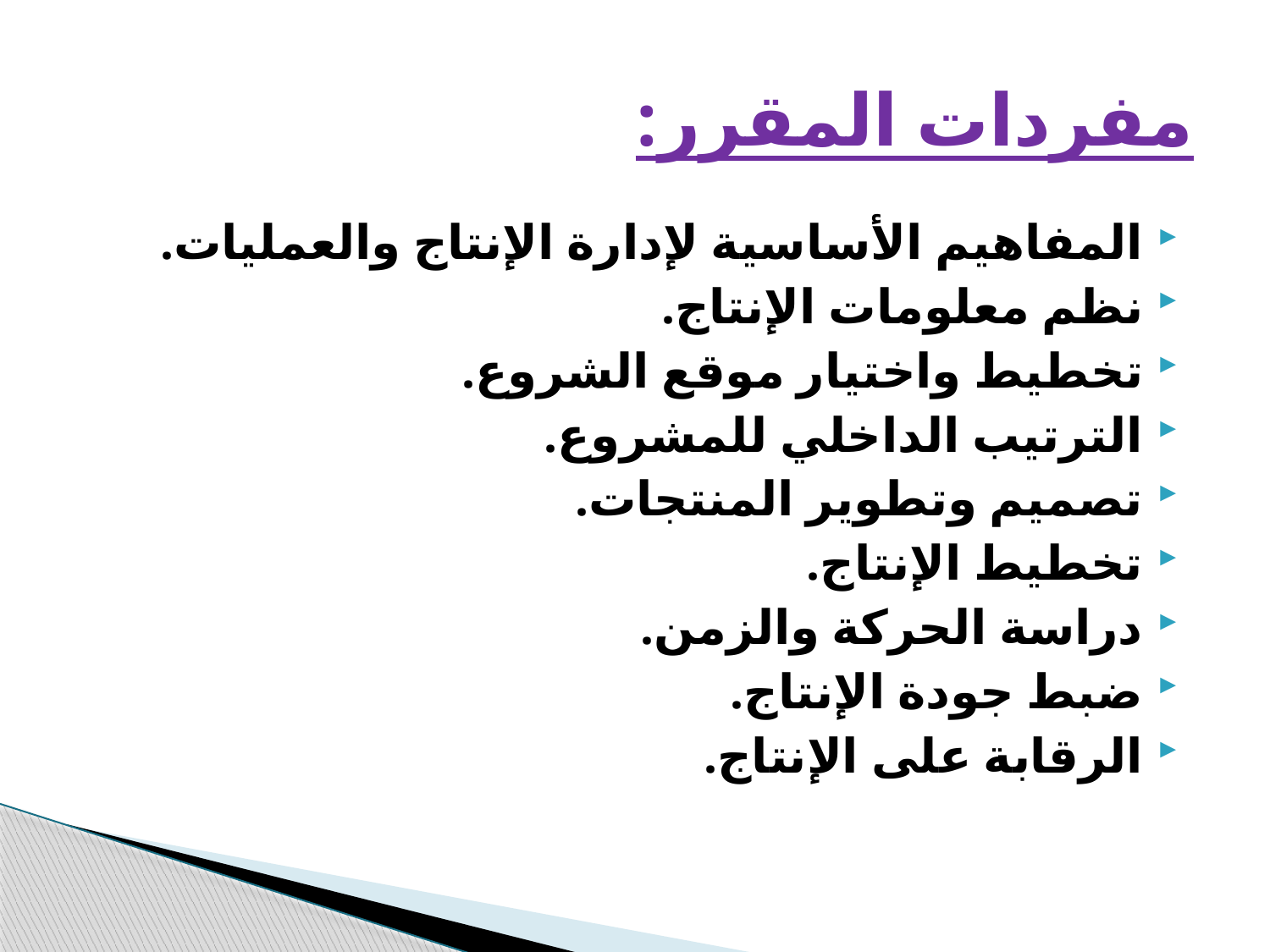

# مفردات المقرر:
المفاهيم الأساسية لإدارة الإنتاج والعمليات.
نظم معلومات الإنتاج.
تخطيط واختيار موقع الشروع.
الترتيب الداخلي للمشروع.
تصميم وتطوير المنتجات.
تخطيط الإنتاج.
دراسة الحركة والزمن.
ضبط جودة الإنتاج.
الرقابة على الإنتاج.